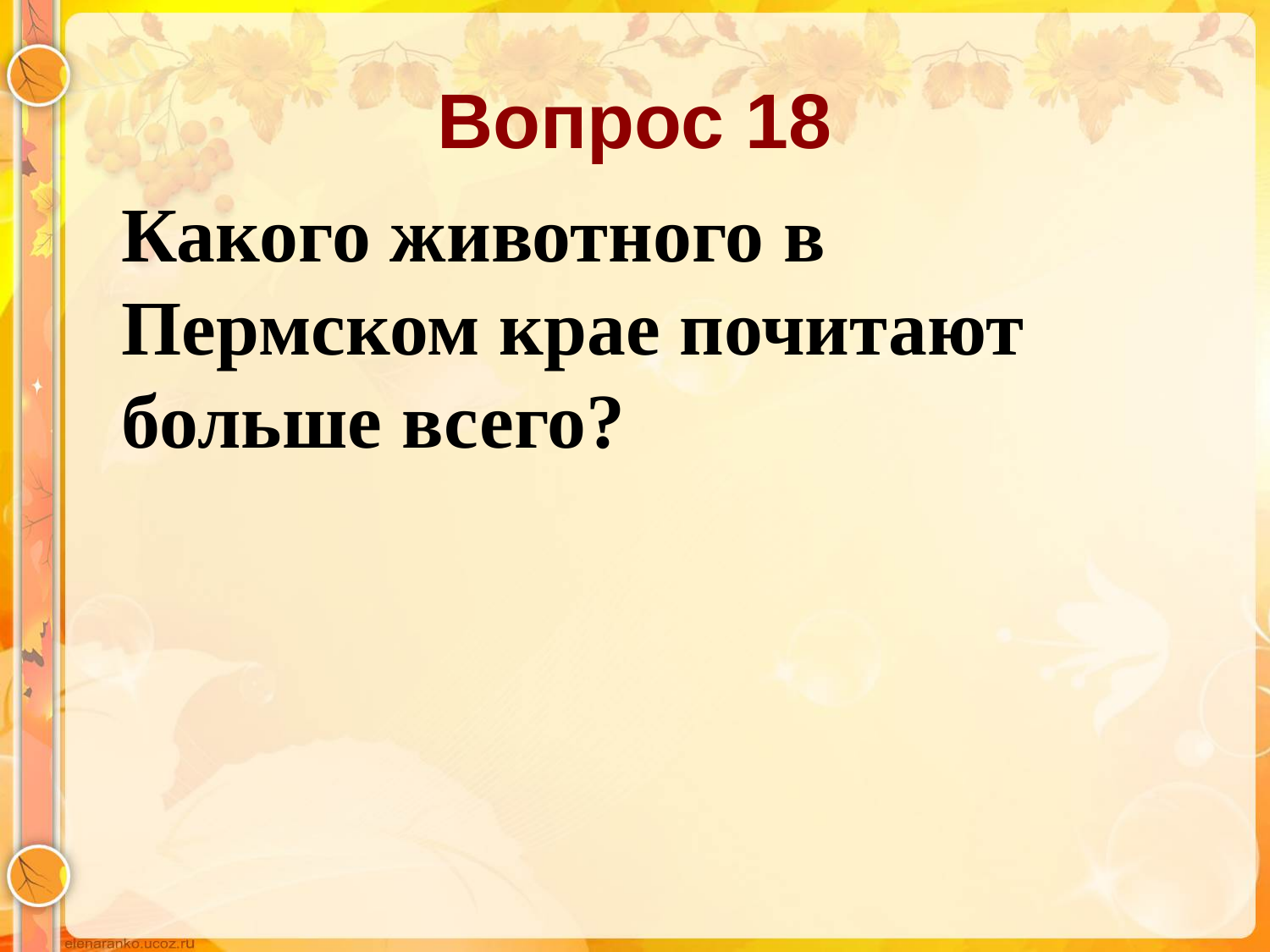

# Вопрос 18
Какого животного в Пермском крае почитают больше всего?